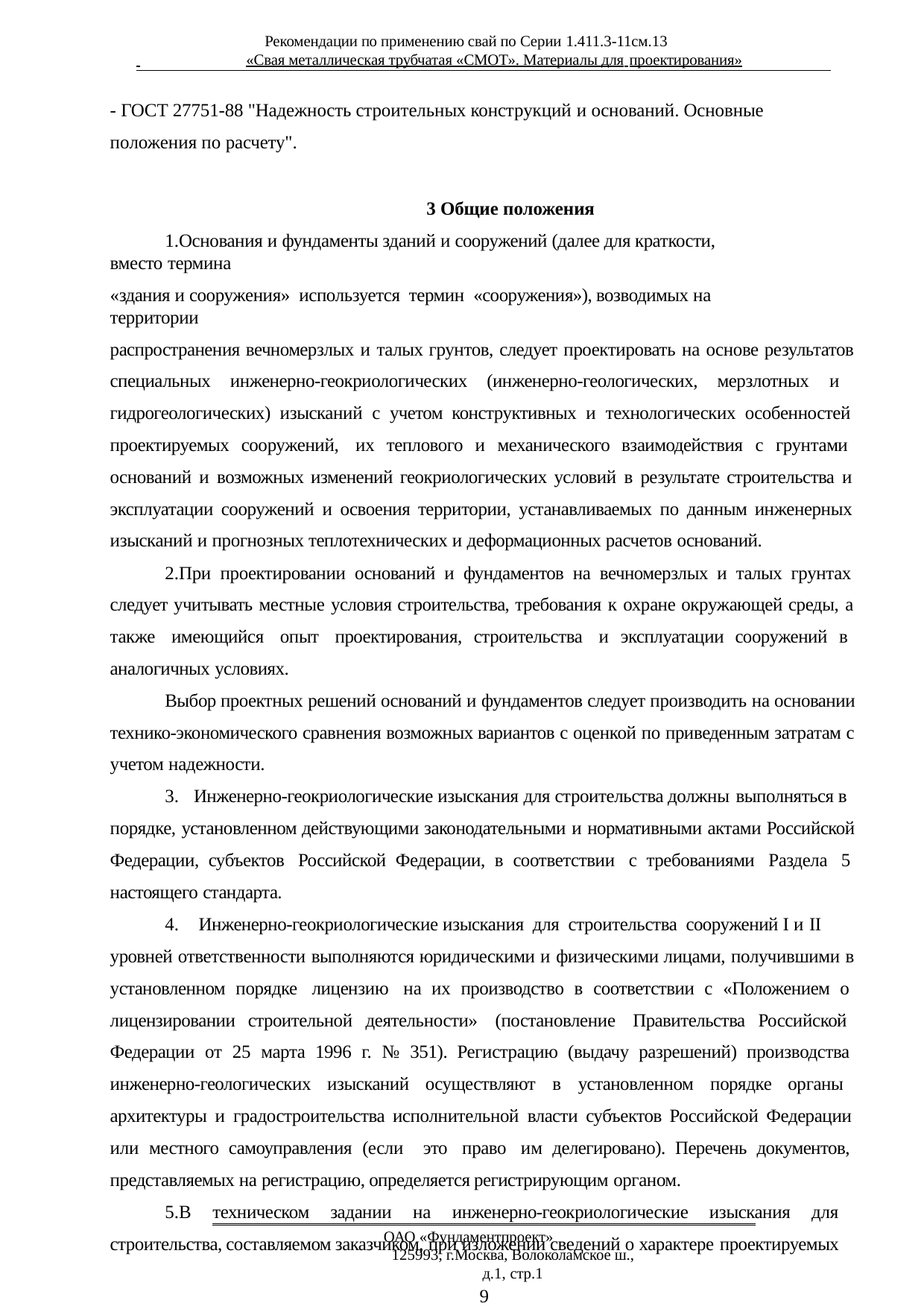

Рекомендации по применению свай по Серии 1.411.3-11см.13
 	«Свая металлическая трубчатая «СМОТ». Материалы для проектирования»

- ГОСТ 27751-88 "Надежность строительных конструкций и оснований. Основные  положения по расчету".

3 Общие положения
Основания и фундаменты зданий и сооружений (далее для краткости, вместо термина
«здания и сооружения» используется термин «сооружения»), возводимых на территории
распространения вечномерзлых и талых грунтов, следует проектировать на основе результатов  специальных инженерно-геокриологических (инженерно-геологических, мерзлотных и  гидрогеологических) изысканий с учетом конструктивных и технологических особенностей  проектируемых сооружений, их теплового и механического взаимодействия с грунтами  оснований и возможных изменений геокриологических условий в результате строительства и  эксплуатации сооружений и освоения территории, устанавливаемых по данным инженерных  изысканий и прогнозных теплотехнических и деформационных расчетов оснований.
При проектировании оснований и фундаментов на вечномерзлых и талых грунтах  следует учитывать местные условия строительства, требования к охране окружающей среды, а  также имеющийся опыт проектирования, строительства и эксплуатации сооружений в  аналогичных условиях.
Выбор проектных решений оснований и фундаментов следует производить на основании  технико-экономического сравнения возможных вариантов с оценкой по приведенным затратам с  учетом надежности.
Инженерно-геокриологические изыскания для строительства должны выполняться в
порядке, установленном действующими законодательными и нормативными актами Российской  Федерации, субъектов Российской Федерации, в соответствии с требованиями Раздела 5  настоящего стандарта.
Инженерно-геокриологические изыскания для строительства сооружений I и II
уровней ответственности выполняются юридическими и физическими лицами, получившими в  установленном порядке лицензию на их производство в соответствии с «Положением о  лицензировании строительной деятельности» (постановление Правительства Российской  Федерации от 25 марта 1996 г. № 351). Регистрацию (выдачу разрешений) производства  инженерно-геологических изысканий осуществляют в установленном порядке органы  архитектуры и градостроительства исполнительной власти субъектов Российской Федерации  или местного самоуправления (если  это право им делегировано). Перечень документов,  представляемых на регистрацию, определяется регистрирующим органом.
В техническом задании на инженерно-геокриологические изыскания для  строительства, составляемом заказчиком, при изложении сведений о характере проектируемых
ОАО «Фундаментпроект»
125993, г.Москва, Волоколамское ш., д.1, стр.1
9